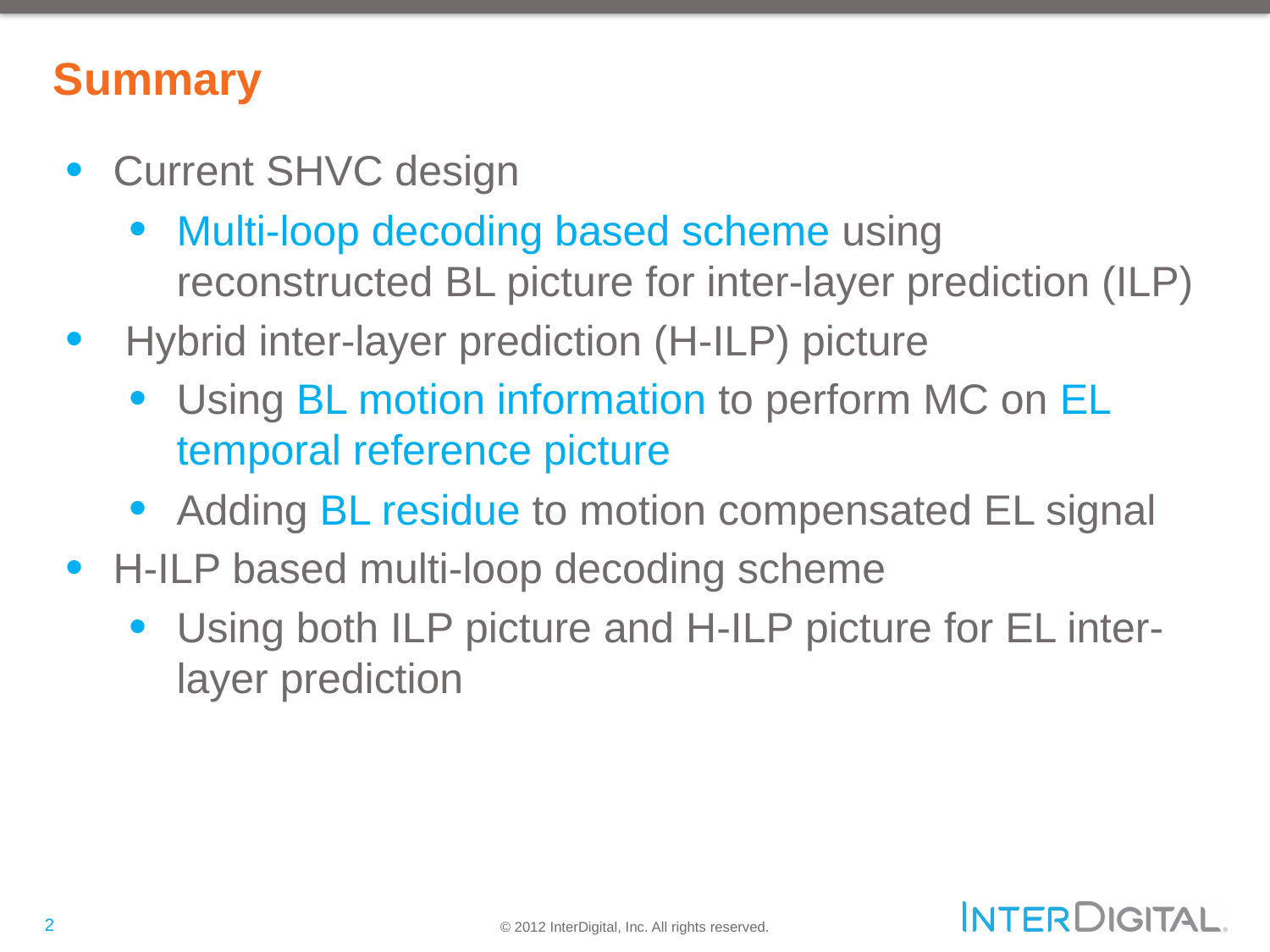

# Summary
Current SHVC design
Multi-loop decoding based scheme using reconstructed BL picture for inter-layer prediction (ILP)
 Hybrid inter-layer prediction (H-ILP) picture
Using BL motion information to perform MC on EL temporal reference picture
Adding BL residue to motion compensated EL signal
H-ILP based multi-loop decoding scheme
Using both ILP picture and H-ILP picture for EL inter-layer prediction